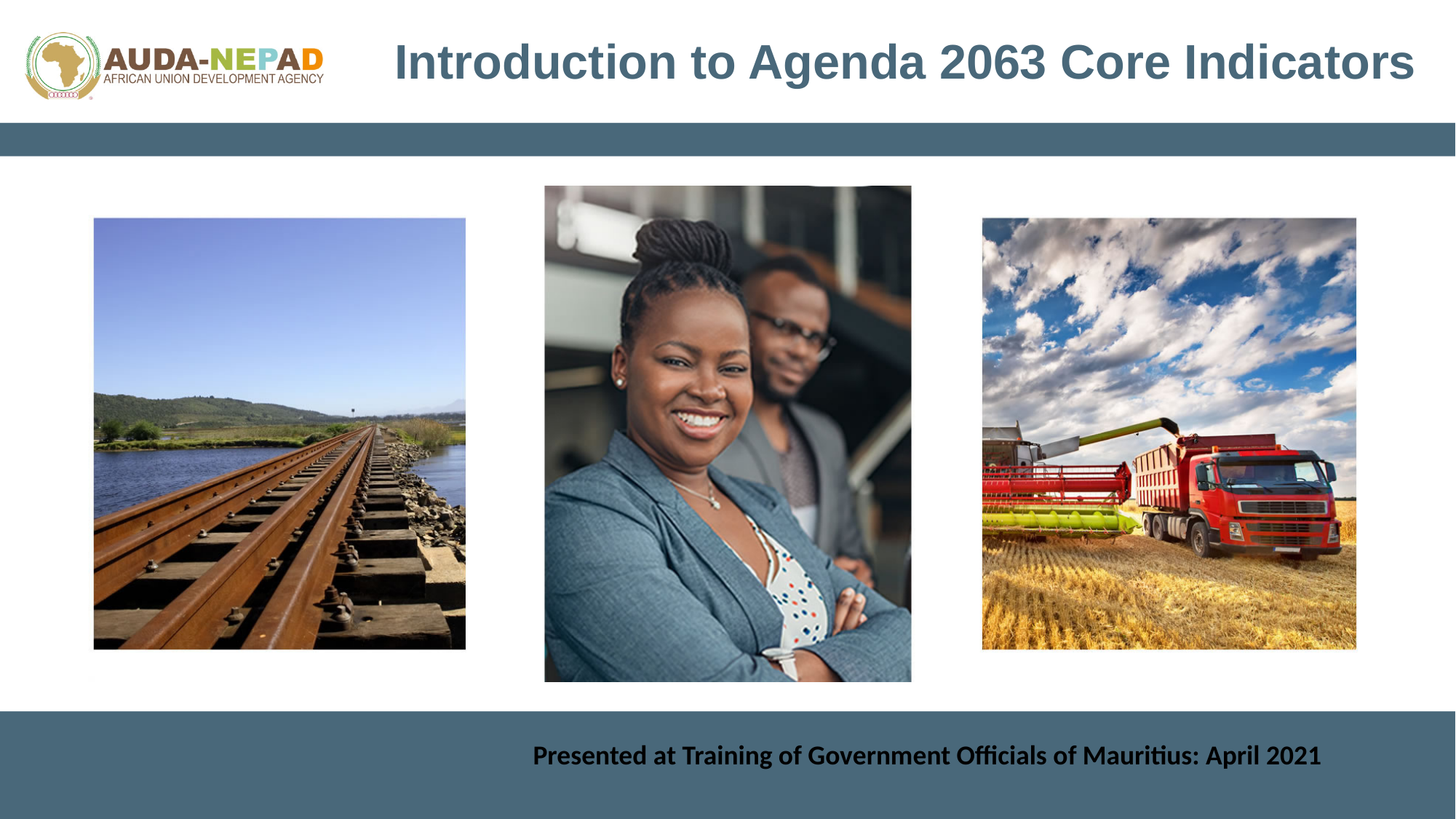

Introduction to Agenda 2063 Core Indicators
Presented at Training of Government Officials of Mauritius: April 2021